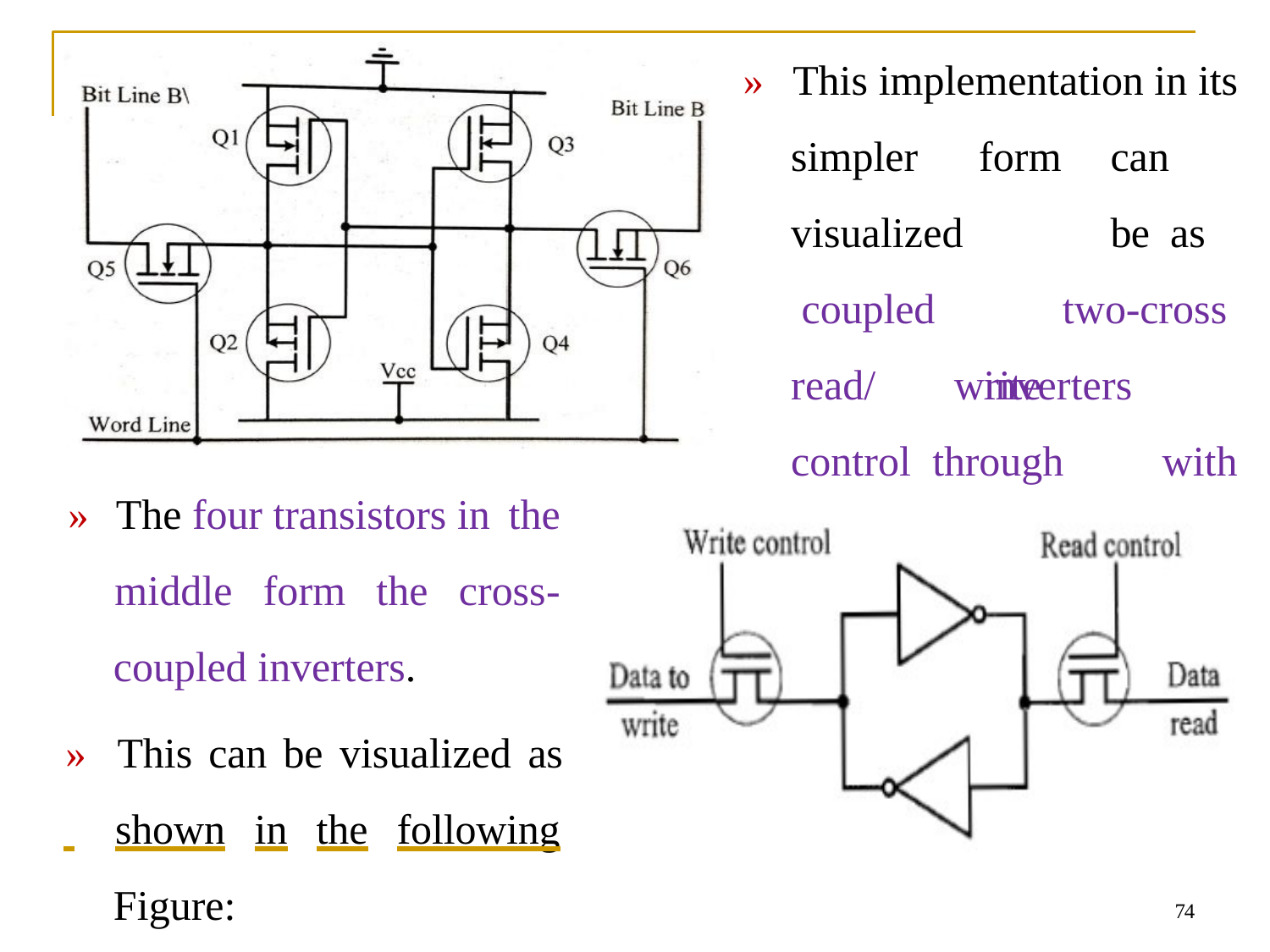

# »	This implementation in its
simpler  visualized  coupled
form	can		be  as	two-cross  inverters	with
read/	write	control  through transistors.
»	The four transistors in the
middle	form	the	cross-

coupled inverters.
»	This can be visualized as
 	shown	in	the	following
Figure:
74